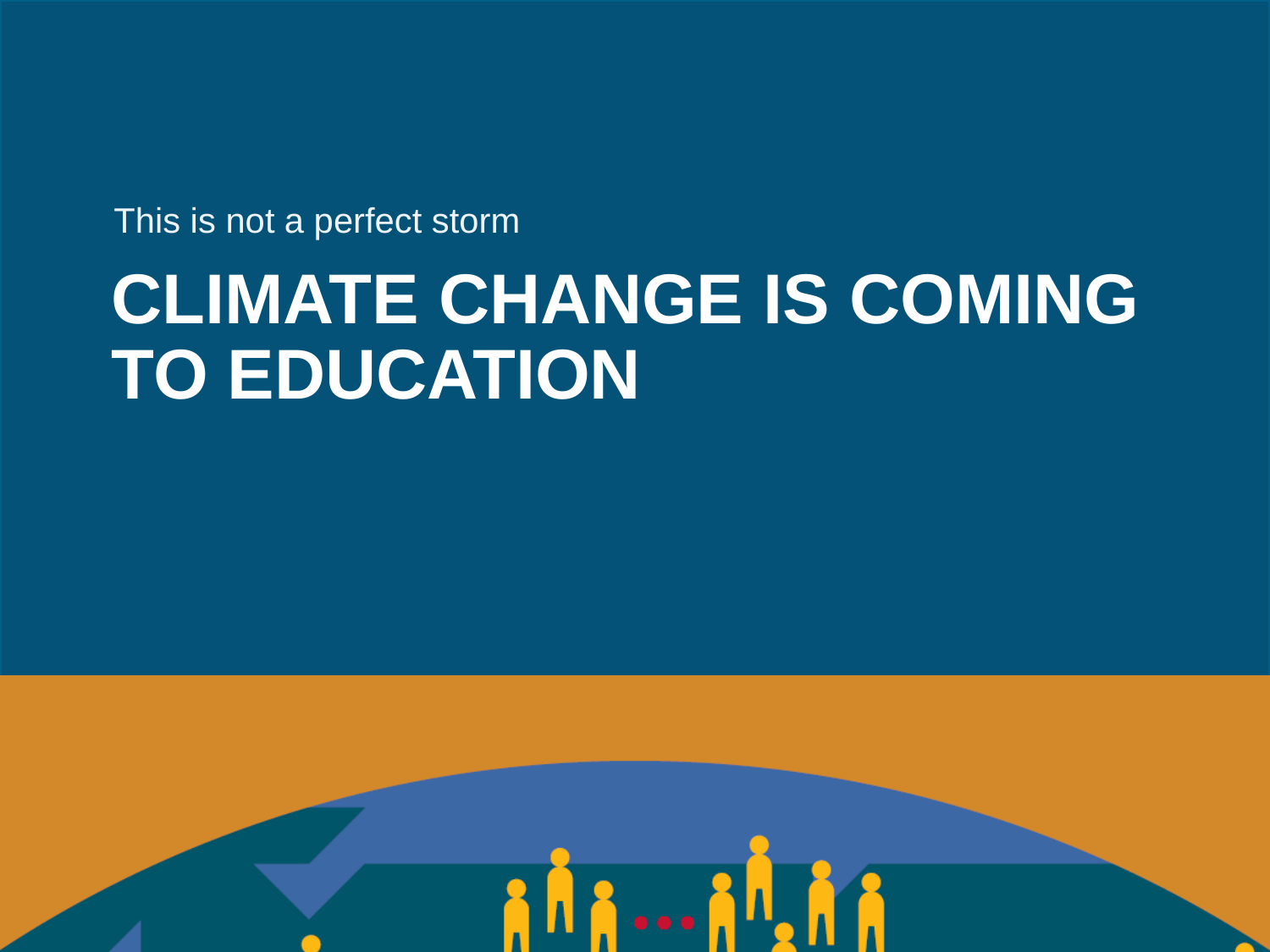

This is not a perfect storm
# Climate change is coming to education